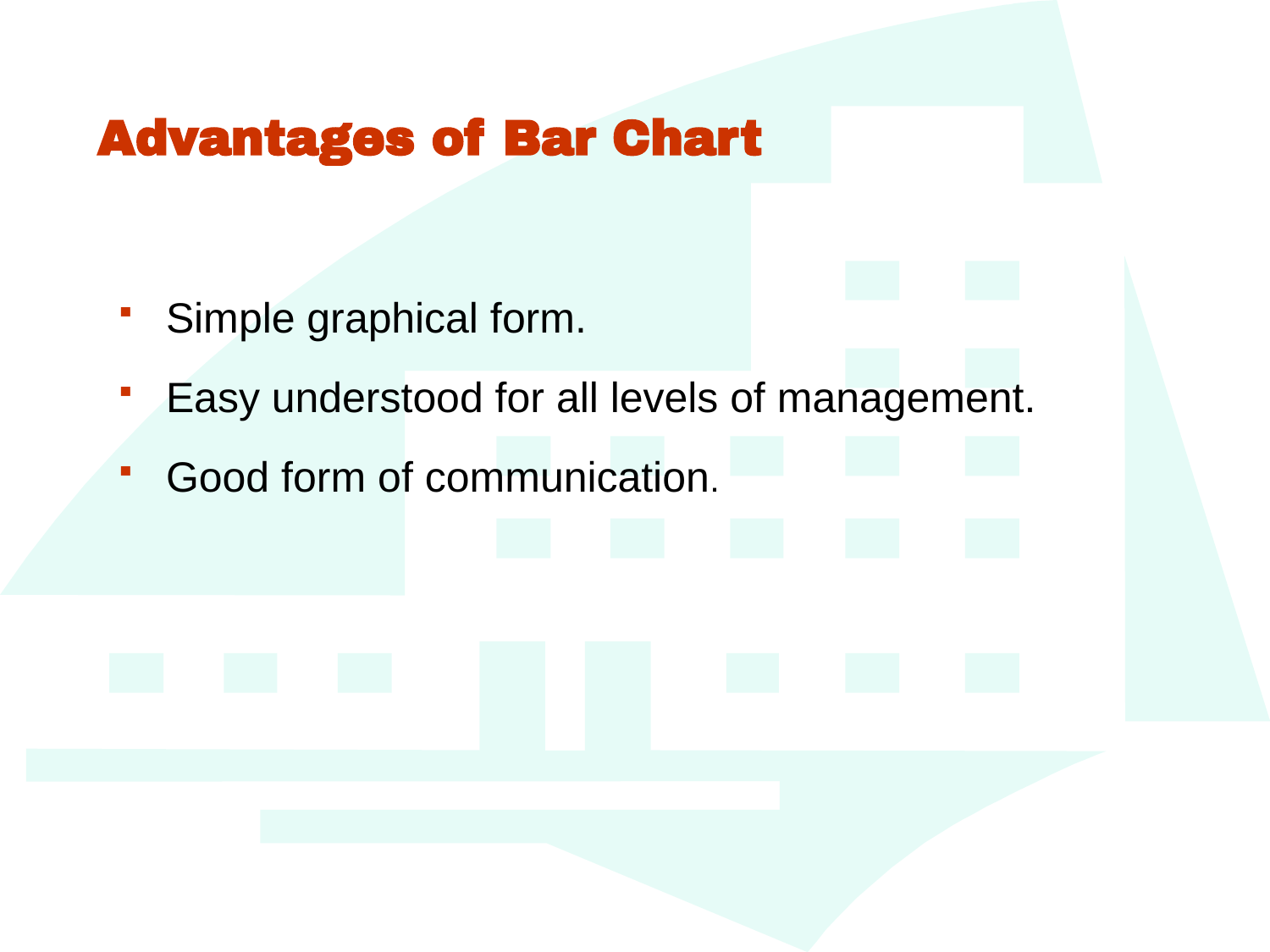

# Advantages of Bar Chart
Simple graphical form.
Easy understood for all levels of management.
Good form of communication.